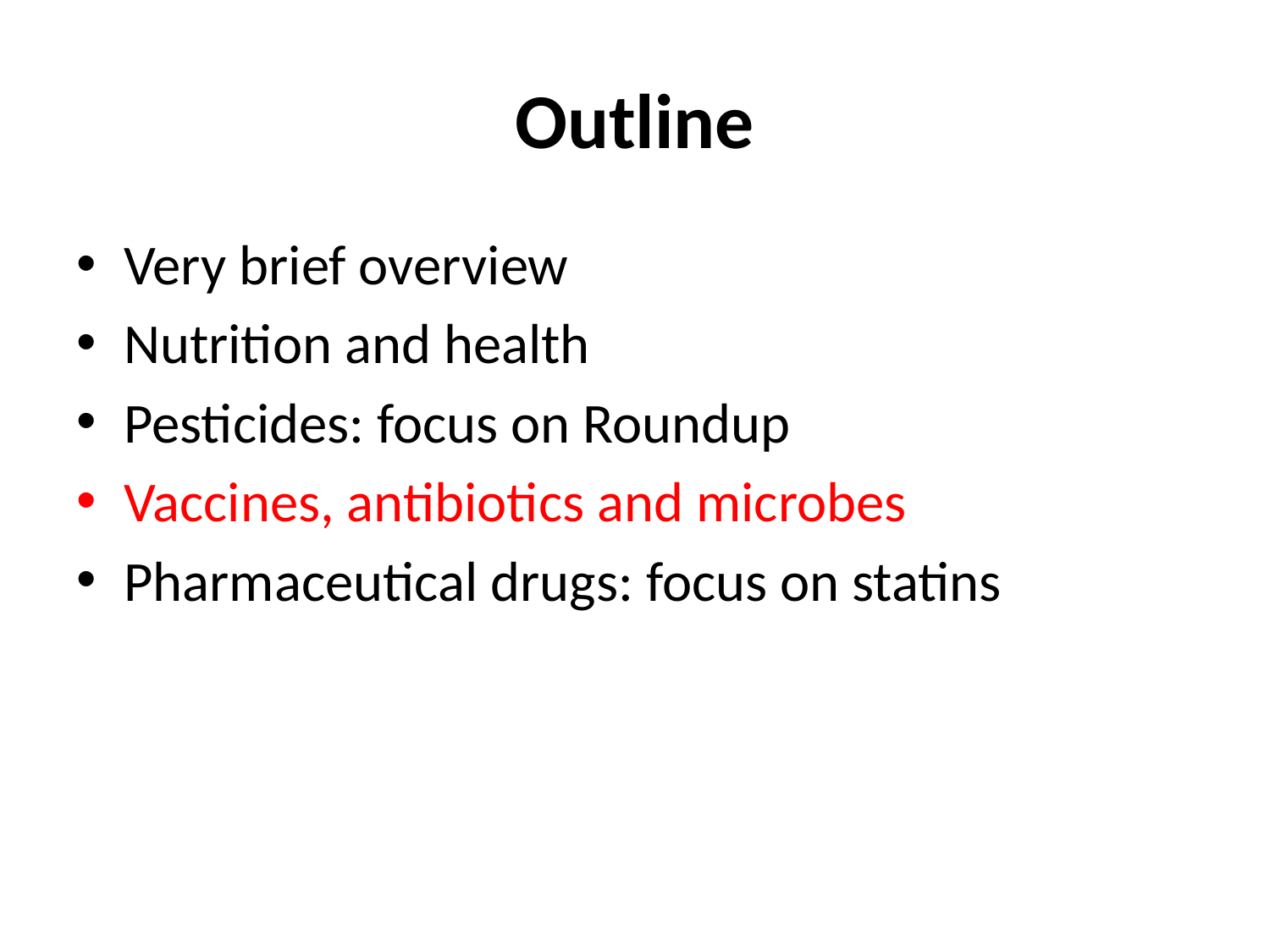

# Outline
Very brief overview
Nutrition and health
Pesticides: focus on Roundup
Vaccines, antibiotics and microbes
Pharmaceutical drugs: focus on statins